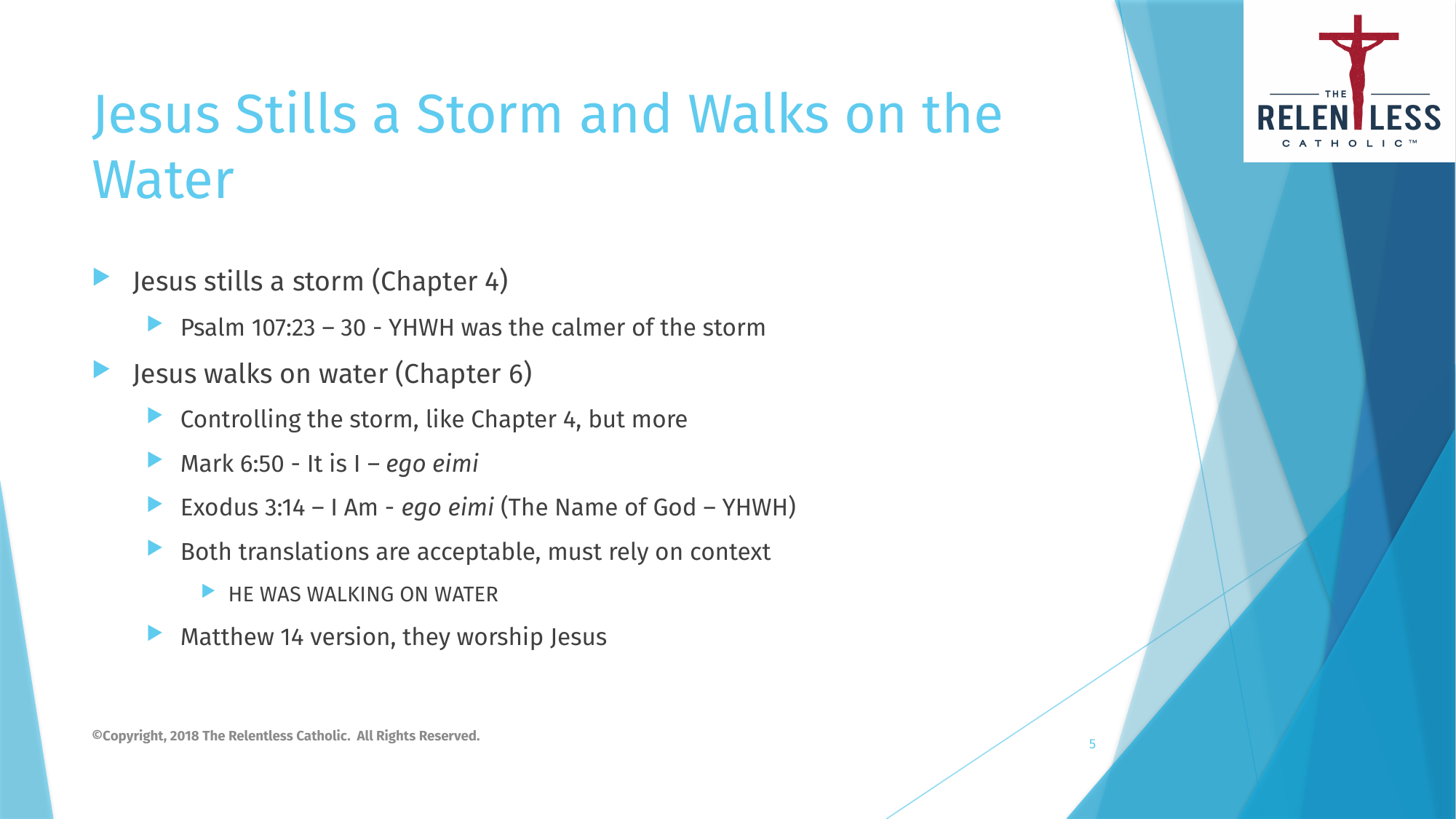

# Jesus Stills a Storm and Walks on the Water
Jesus stills a storm (Chapter 4)
Psalm 107:23 – 30 - YHWH was the calmer of the storm
Jesus walks on water (Chapter 6)
Controlling the storm, like Chapter 4, but more
Mark 6:50 - It is I – ego eimi
Exodus 3:14 – I Am - ego eimi (The Name of God – YHWH)
Both translations are acceptable, must rely on context
HE WAS WALKING ON WATER
Matthew 14 version, they worship Jesus

©Copyright, 2018 The Relentless Catholic.  All Rights Reserved.

5